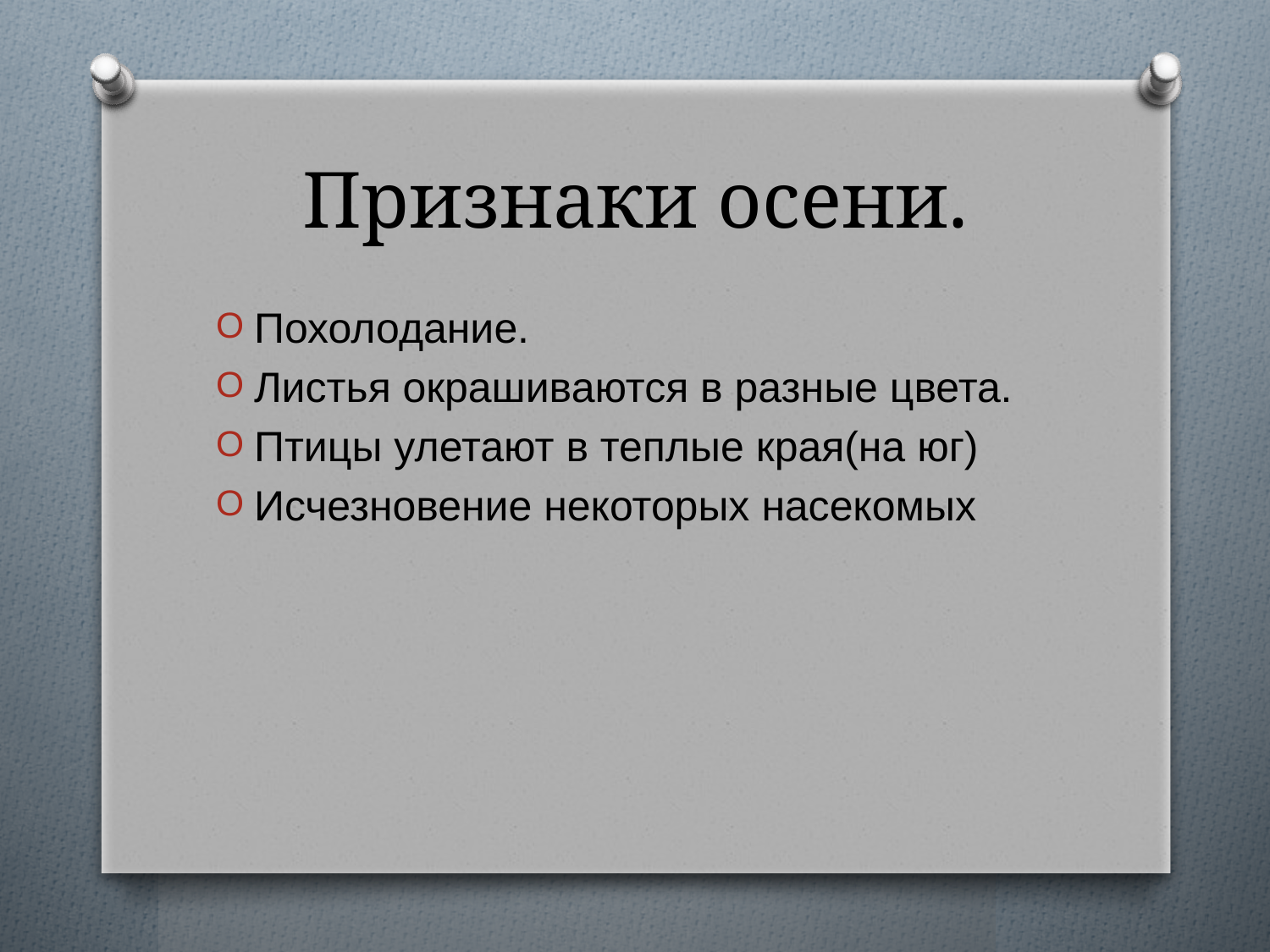

# Признаки осени.
Похолодание.
Листья окрашиваются в разные цвета.
Птицы улетают в теплые края(на юг)
Исчезновение некоторых насекомых